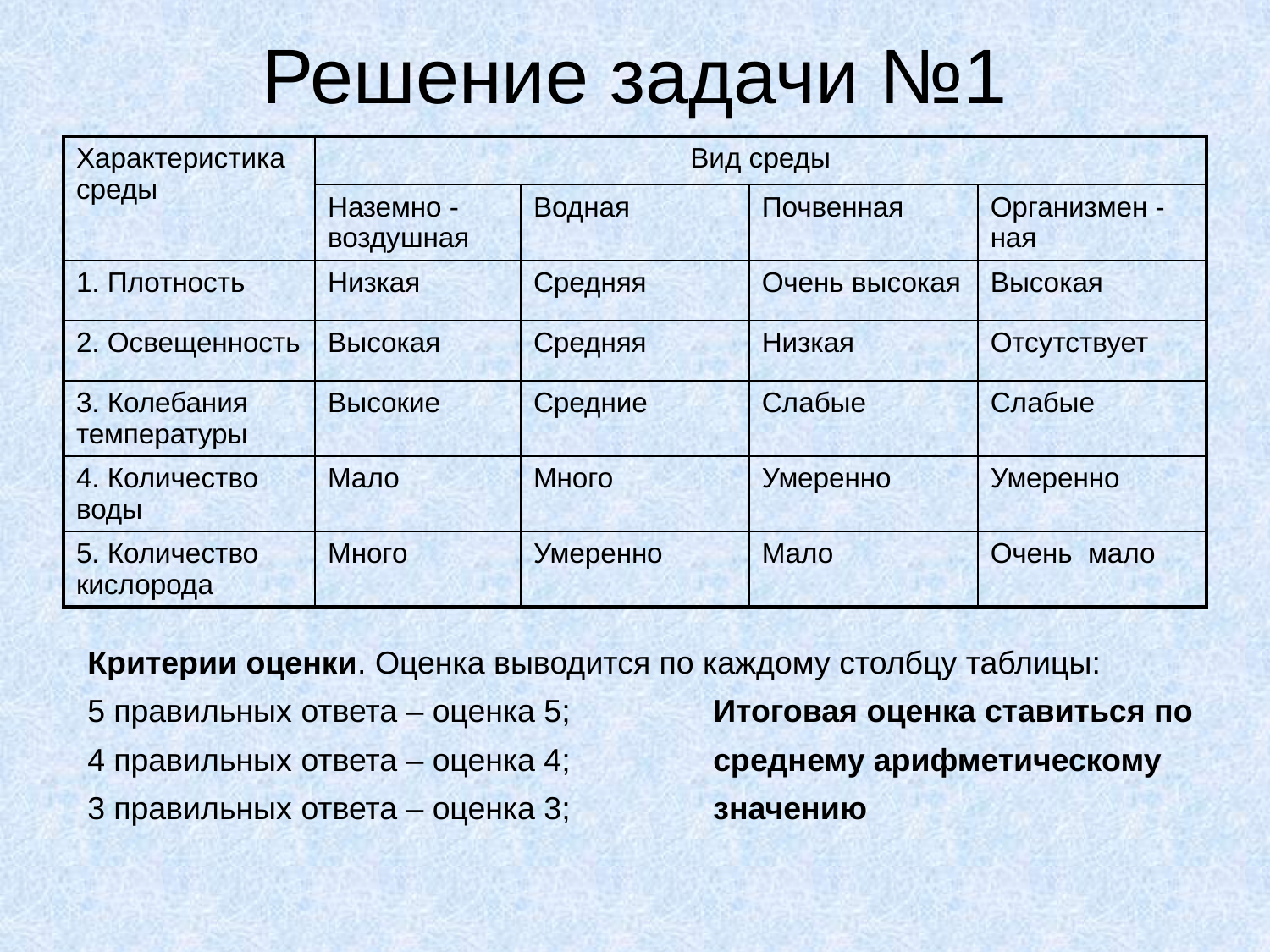

# Решение задачи №1
| Характеристика среды | Вид среды |  |  |  |
| --- | --- | --- | --- | --- |
|  | Наземно - воздушная | Водная | Почвенная | Организмен -ная |
| 1. Плотность | Низкая | Средняя | Очень высокая | Высокая |
| 2. Освещенность | Высокая | Средняя | Низкая | Отсутствует |
| 3. Колебания температуры | Высокие | Средние | Слабые | Слабые |
| 4. Количество воды | Мало | Много | Умеренно | Умеренно |
| 5. Количество кислорода | Много | Умеренно | Мало | Очень мало |
Критерии оценки. Оценка выводится по каждому столбцу таблицы:
5 правильных ответа – оценка 5;                Итоговая оценка ставиться по
4 правильных ответа – оценка 4;                среднему арифметическому
3 правильных ответа – оценка 3;                значению